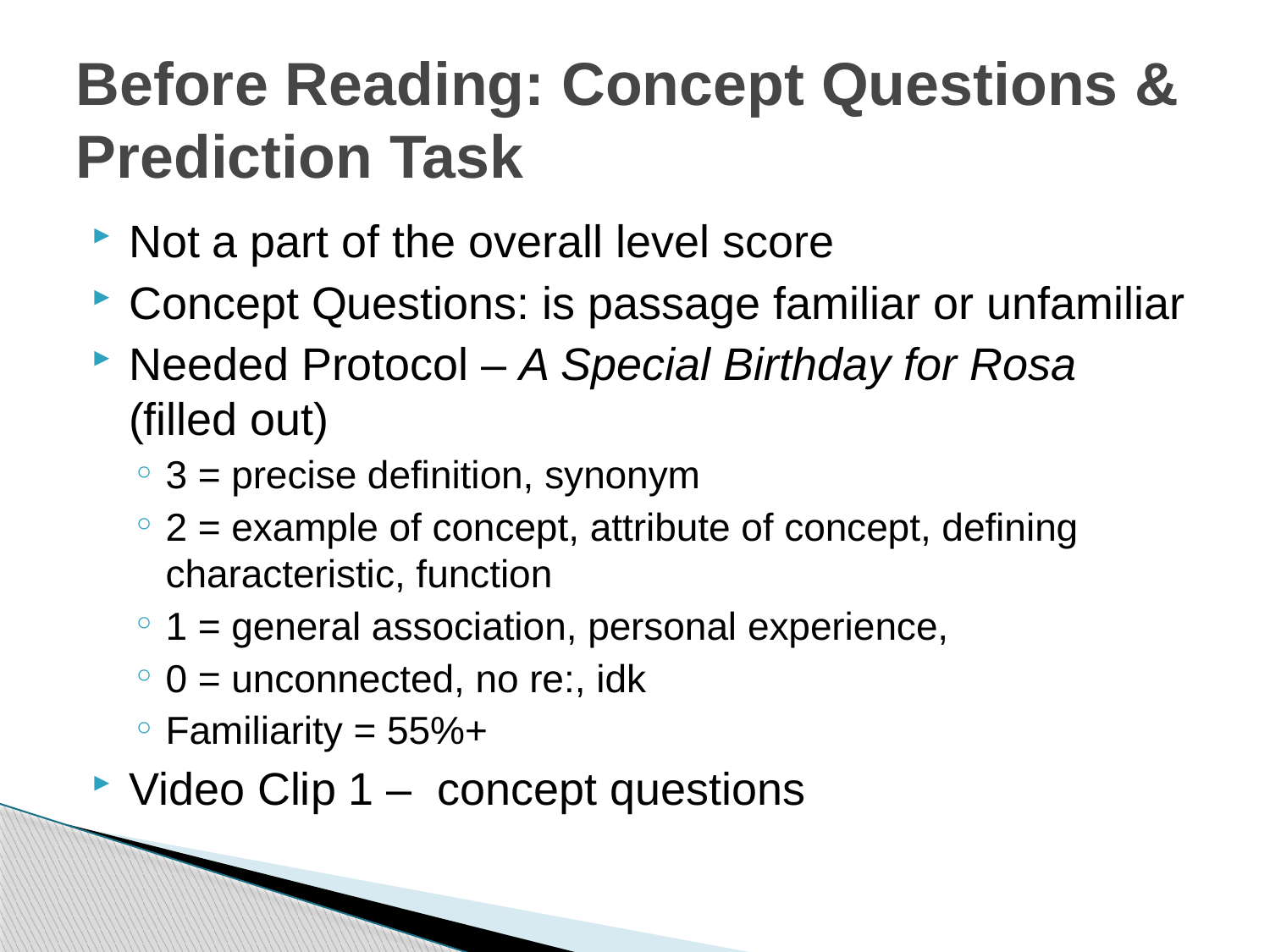

# Before Reading: Concept Questions & Prediction Task
Not a part of the overall level score
Concept Questions: is passage familiar or unfamiliar
Needed Protocol – A Special Birthday for Rosa (filled out)
3 = precise definition, synonym
2 = example of concept, attribute of concept, defining characteristic, function
1 = general association, personal experience,
0 = unconnected, no re:, idk
Familiarity = 55%+
Video Clip 1 –  concept questions